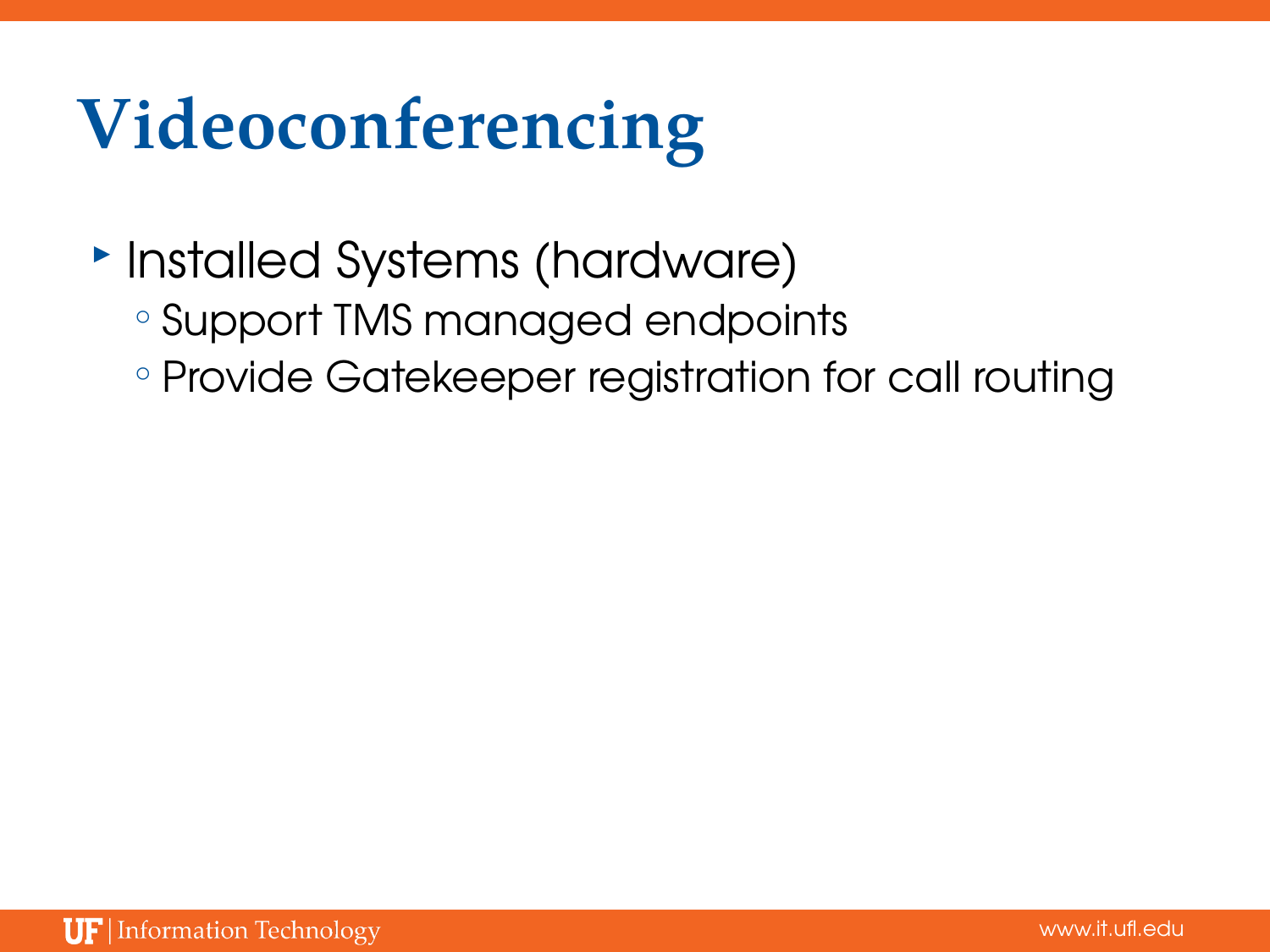

# Videoconferencing
Installed Systems (hardware)
Support TMS managed endpoints
Provide Gatekeeper registration for call routing